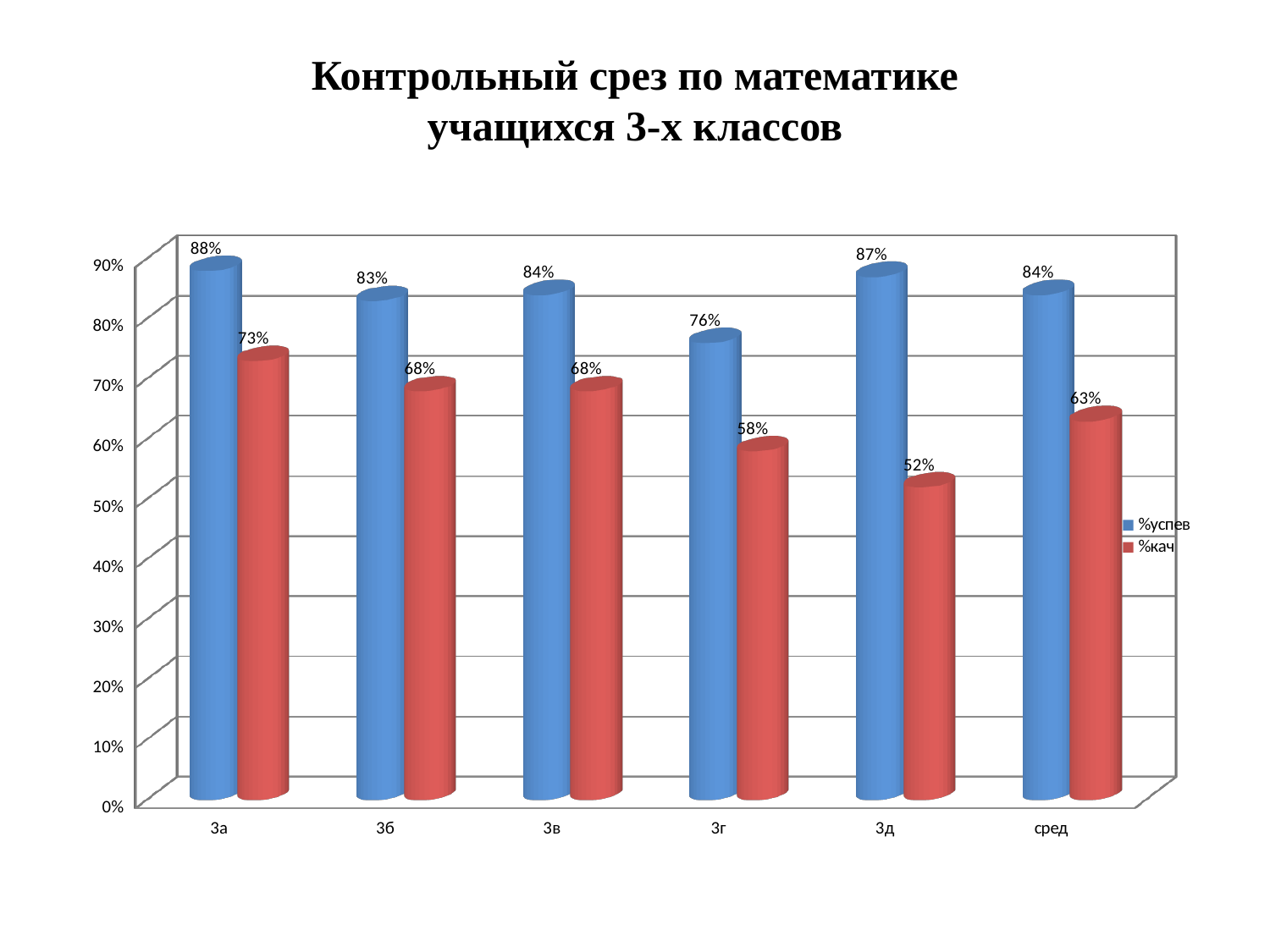

# Контрольный срез по математике учащихся 3-х классов

[unsupported chart]